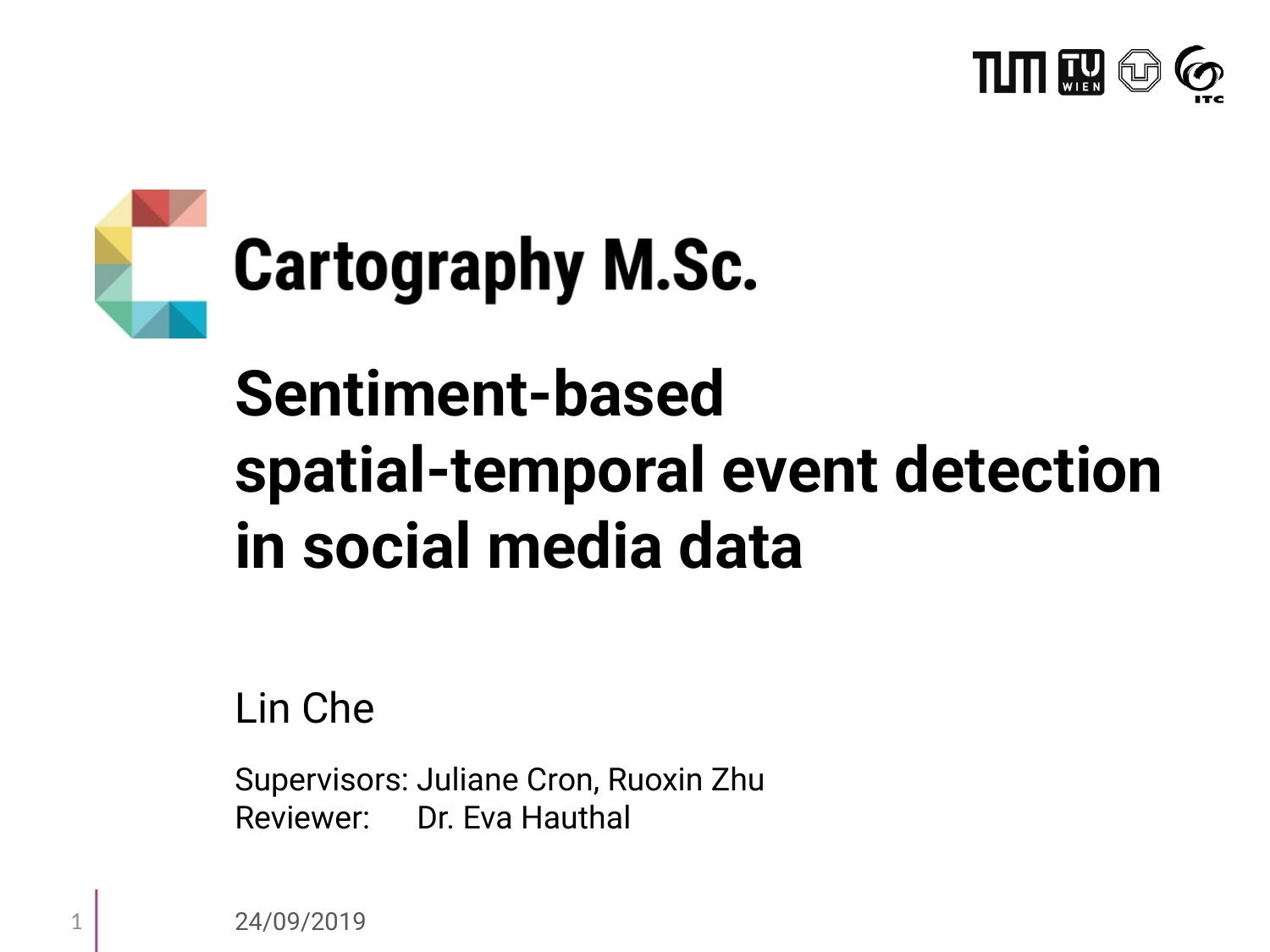

# Sentiment-based spatial-temporal event detection in social media data
Lin Che
Supervisors: Juliane Cron, Ruoxin Zhu
Reviewer:      Dr. Eva Hauthal
24/09/2019
1